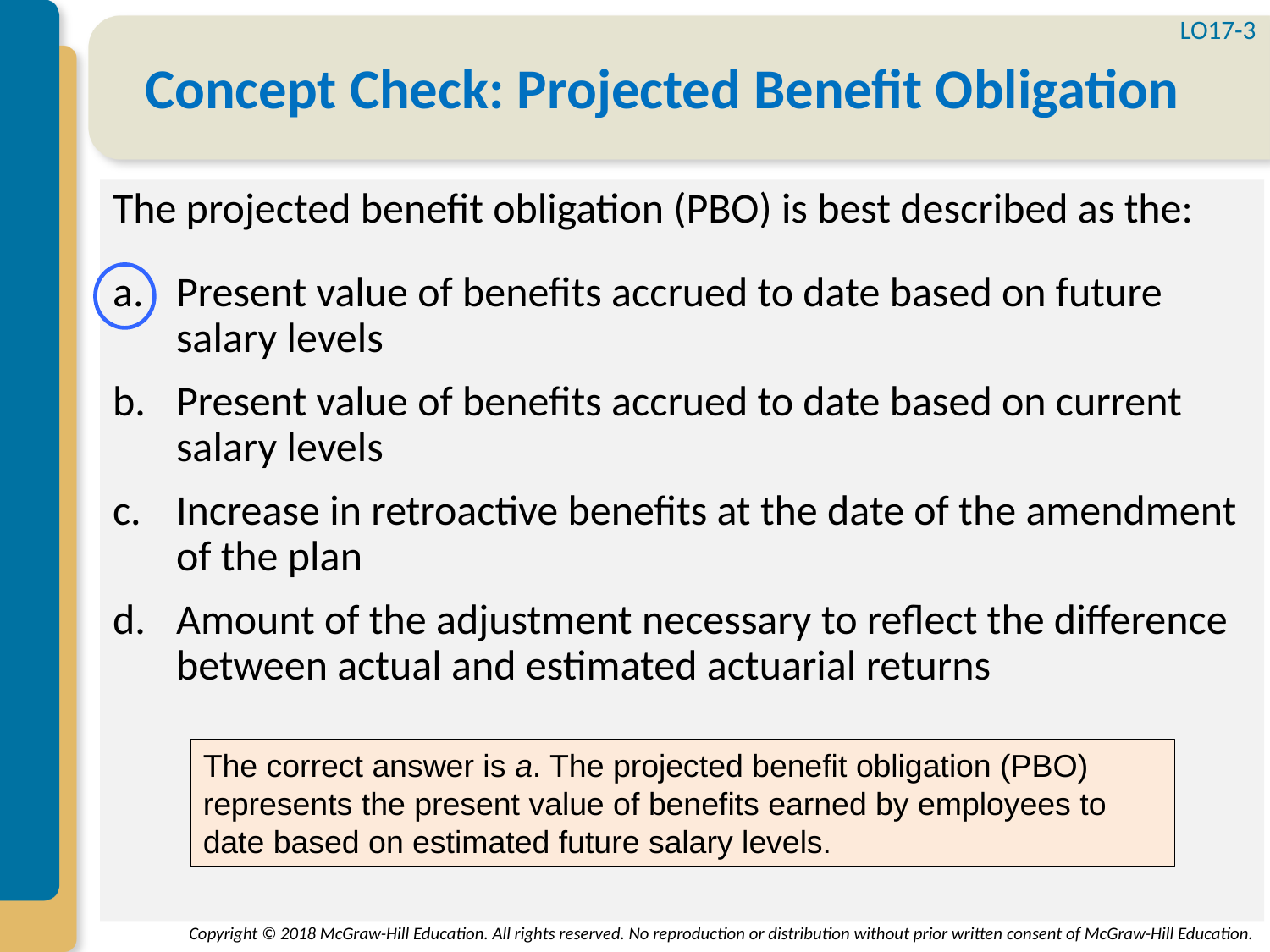

LO17-3
# Concept Check: Projected Benefit Obligation
The projected benefit obligation (PBO) is best described as the:
Present value of benefits accrued to date based on future salary levels
Present value of benefits accrued to date based on current salary levels
Increase in retroactive benefits at the date of the amendment of the plan
Amount of the adjustment necessary to reflect the difference between actual and estimated actuarial returns

The correct answer is a. The projected benefit obligation (PBO) represents the present value of benefits earned by employees to date based on estimated future salary levels.